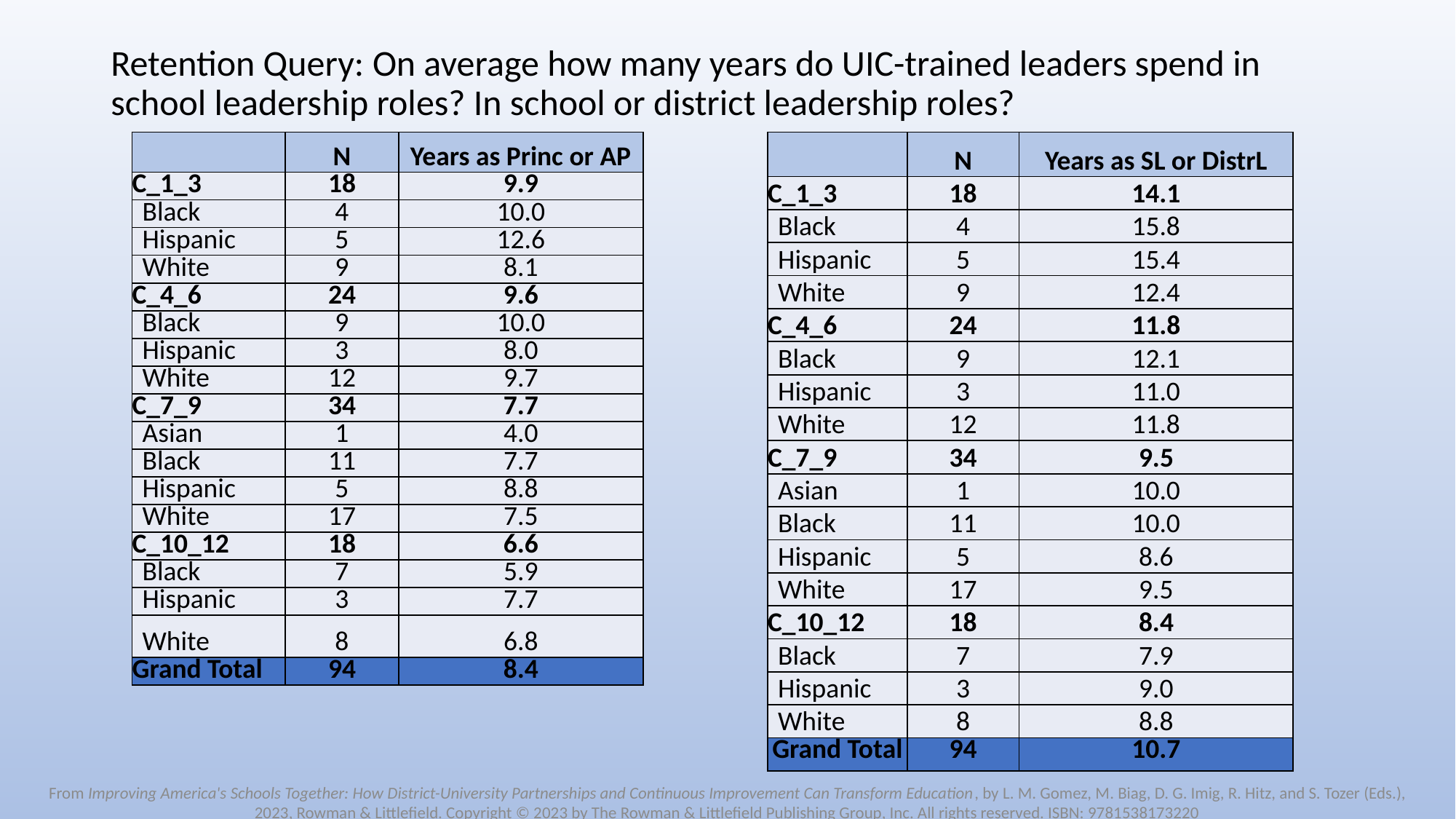

# Retention Query: On average how many years do UIC-trained leaders spend in school leadership roles? In school or district leadership roles?
|  | N | Years as Princ or AP |
| --- | --- | --- |
| C\_1\_3 | 18 | 9.9 |
| Black | 4 | 10.0 |
| Hispanic | 5 | 12.6 |
| White | 9 | 8.1 |
| C\_4\_6 | 24 | 9.6 |
| Black | 9 | 10.0 |
| Hispanic | 3 | 8.0 |
| White | 12 | 9.7 |
| C\_7\_9 | 34 | 7.7 |
| Asian | 1 | 4.0 |
| Black | 11 | 7.7 |
| Hispanic | 5 | 8.8 |
| White | 17 | 7.5 |
| C\_10\_12 | 18 | 6.6 |
| Black | 7 | 5.9 |
| Hispanic | 3 | 7.7 |
| White | 8 | 6.8 |
| Grand Total | 94 | 8.4 |
|  | N | Years as SL or DistrL |
| --- | --- | --- |
| C\_1\_3 | 18 | 14.1 |
| Black | 4 | 15.8 |
| Hispanic | 5 | 15.4 |
| White | 9 | 12.4 |
| C\_4\_6 | 24 | 11.8 |
| Black | 9 | 12.1 |
| Hispanic | 3 | 11.0 |
| White | 12 | 11.8 |
| C\_7\_9 | 34 | 9.5 |
| Asian | 1 | 10.0 |
| Black | 11 | 10.0 |
| Hispanic | 5 | 8.6 |
| White | 17 | 9.5 |
| C\_10\_12 | 18 | 8.4 |
| Black | 7 | 7.9 |
| Hispanic | 3 | 9.0 |
| White | 8 | 8.8 |
| Grand Total | 94 | 10.7 |

From Improving America's Schools Together: How District-University Partnerships and Continuous Improvement Can Transform Education, by L. M. Gomez, M. Biag, D. G. Imig, R. Hitz, and S. Tozer (Eds.), 2023, Rowman & Littlefield. Copyright © 2023 by The Rowman & Littlefield Publishing Group, Inc. All rights reserved. ISBN: 9781538173220